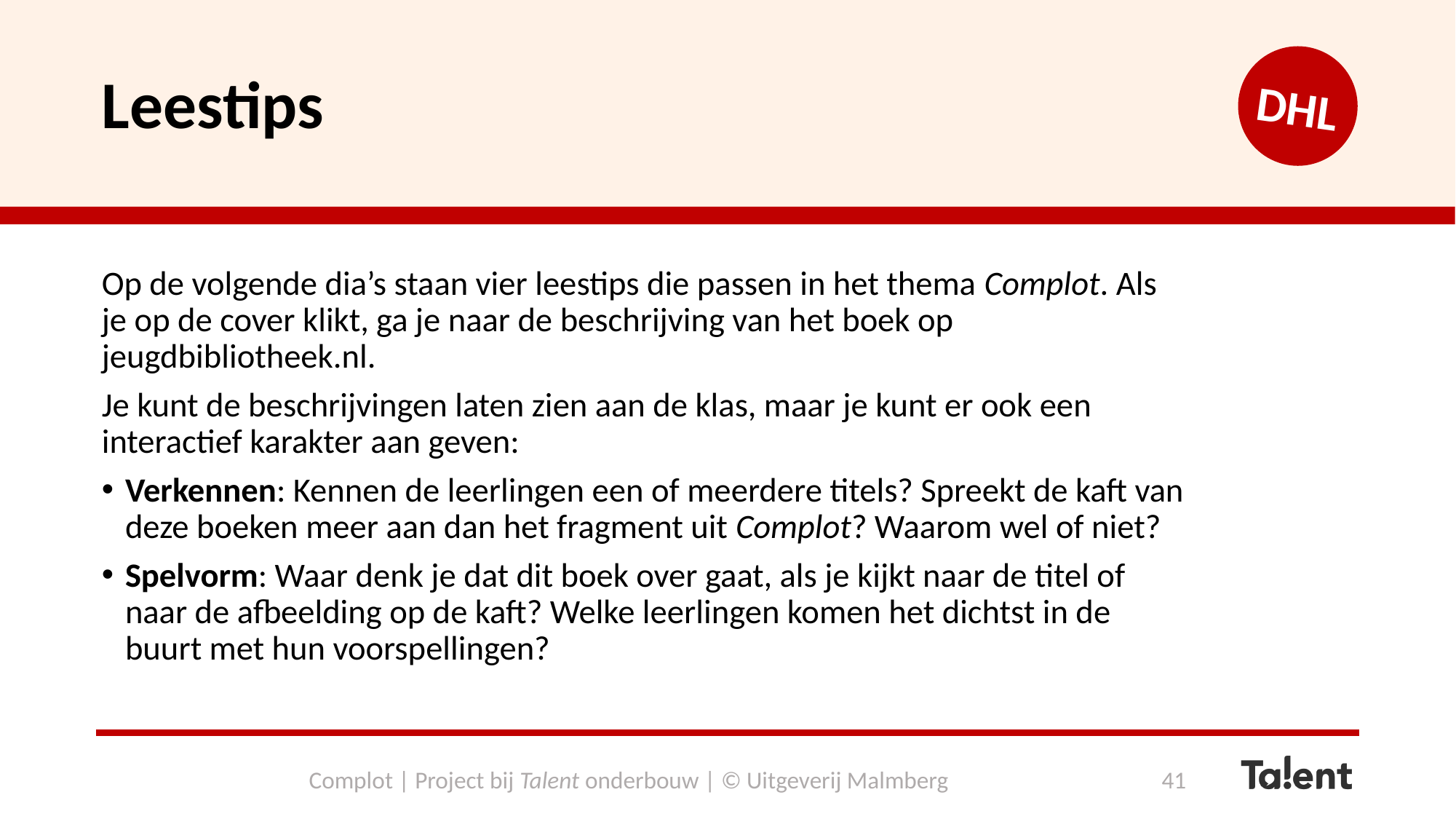

# Leestips
DHL
Op de volgende dia’s staan vier leestips die passen in het thema Complot. Als je op de cover klikt, ga je naar de beschrijving van het boek op jeugdbibliotheek.nl.
Je kunt de beschrijvingen laten zien aan de klas, maar je kunt er ook een interactief karakter aan geven:
Verkennen: Kennen de leerlingen een of meerdere titels? Spreekt de kaft van deze boeken meer aan dan het fragment uit Complot? Waarom wel of niet?
Spelvorm: Waar denk je dat dit boek over gaat, als je kijkt naar de titel of naar de afbeelding op de kaft? Welke leerlingen komen het dichtst in de buurt met hun voorspellingen?
Complot | Project bij Talent onderbouw | © Uitgeverij Malmberg
41